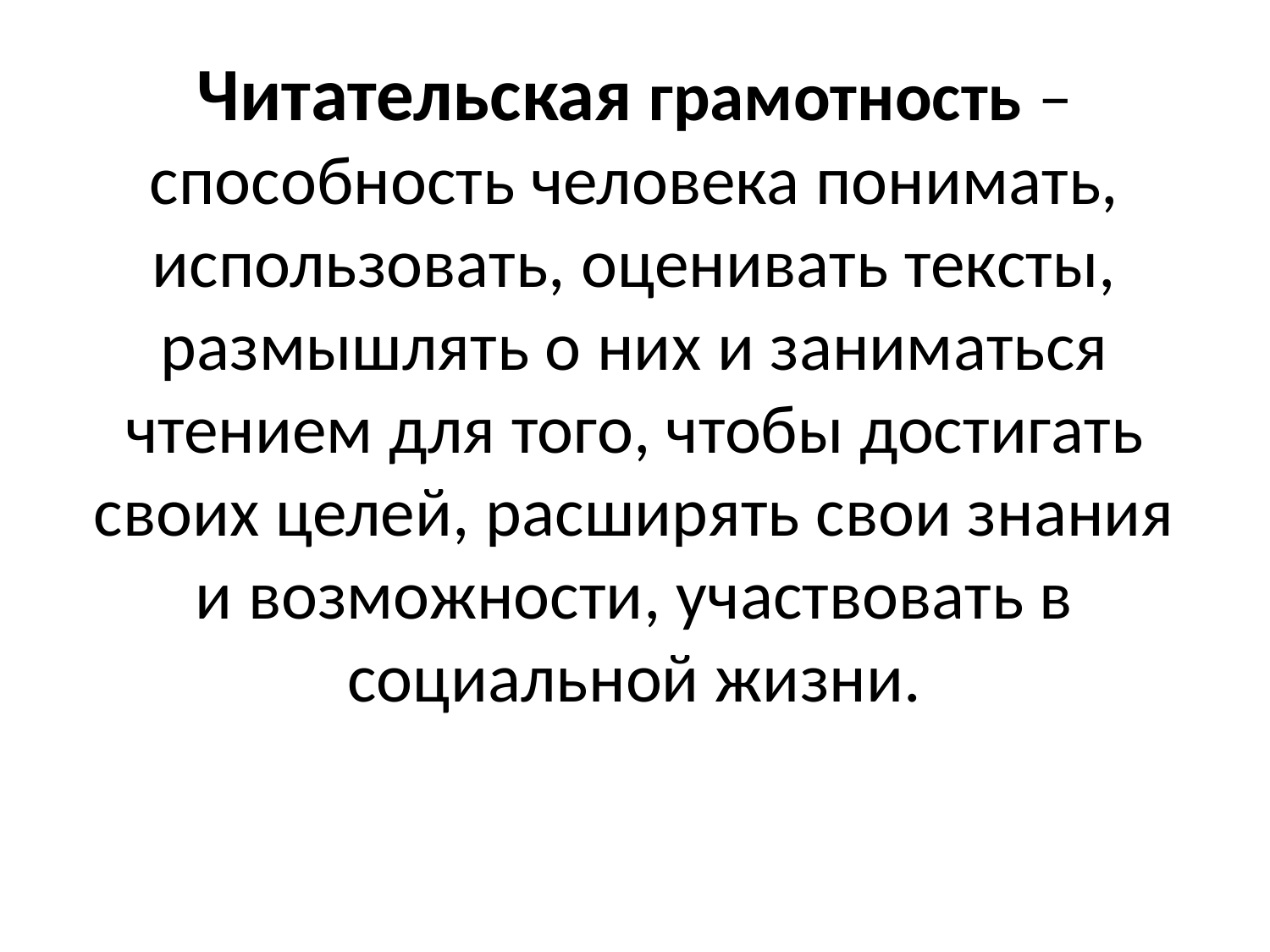

# Читательская грамотность – способность человека понимать, использовать, оценивать тексты, размышлять о них и заниматься чтением для того, чтобы достигать своих целей, расширять свои знания и возможности, участвовать в социальной жизни.